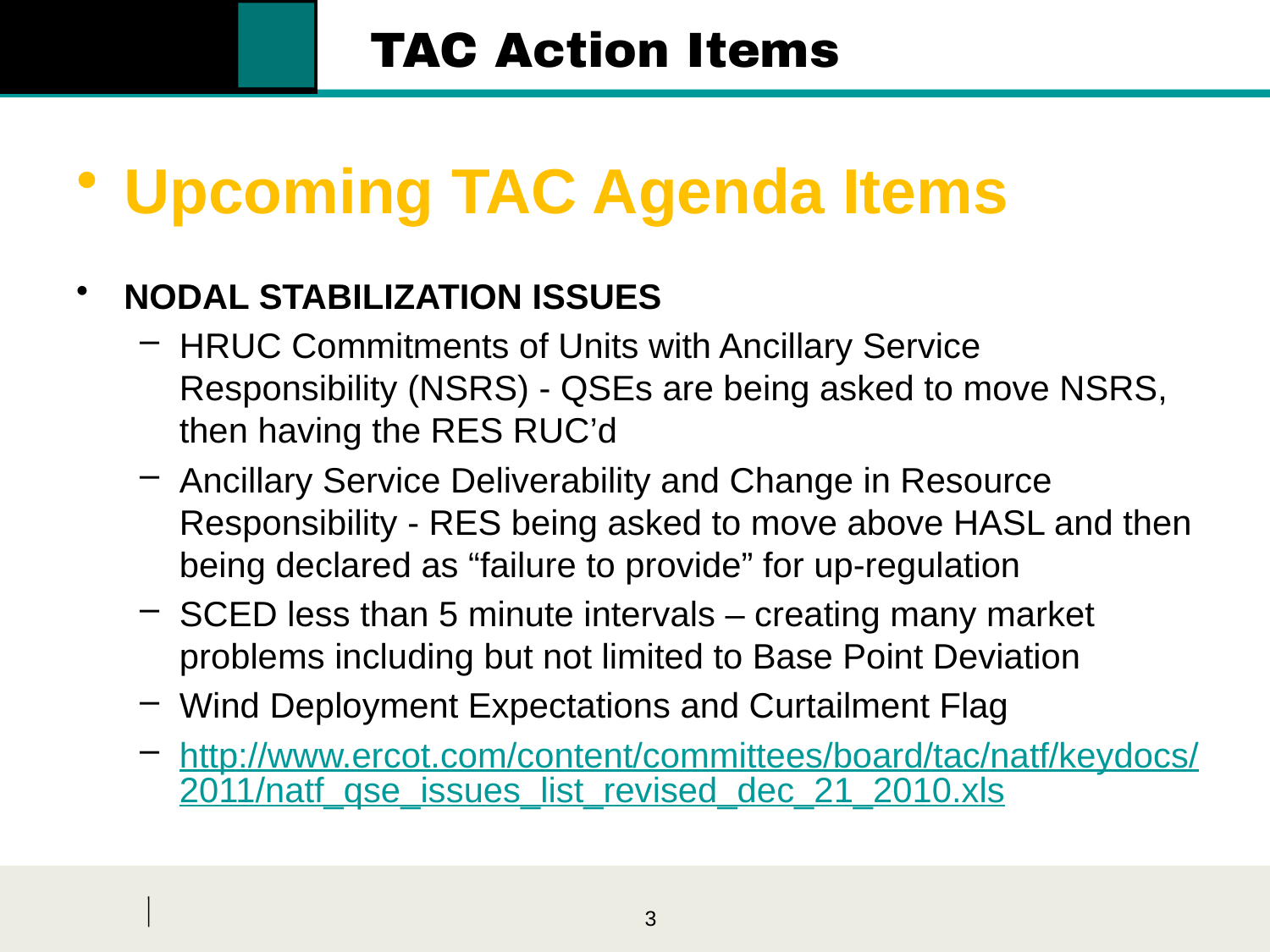

# TAC Action Items
Upcoming TAC Agenda Items

NODAL STABILIZATION ISSUES
HRUC Commitments of Units with Ancillary Service Responsibility (NSRS) - QSEs are being asked to move NSRS, then having the RES RUC’d
Ancillary Service Deliverability and Change in Resource Responsibility - RES being asked to move above HASL and then being declared as “failure to provide” for up-regulation
SCED less than 5 minute intervals – creating many market problems including but not limited to Base Point Deviation
Wind Deployment Expectations and Curtailment Flag
http://www.ercot.com/content/committees/board/tac/natf/keydocs/2011/natf_qse_issues_list_revised_dec_21_2010.xls